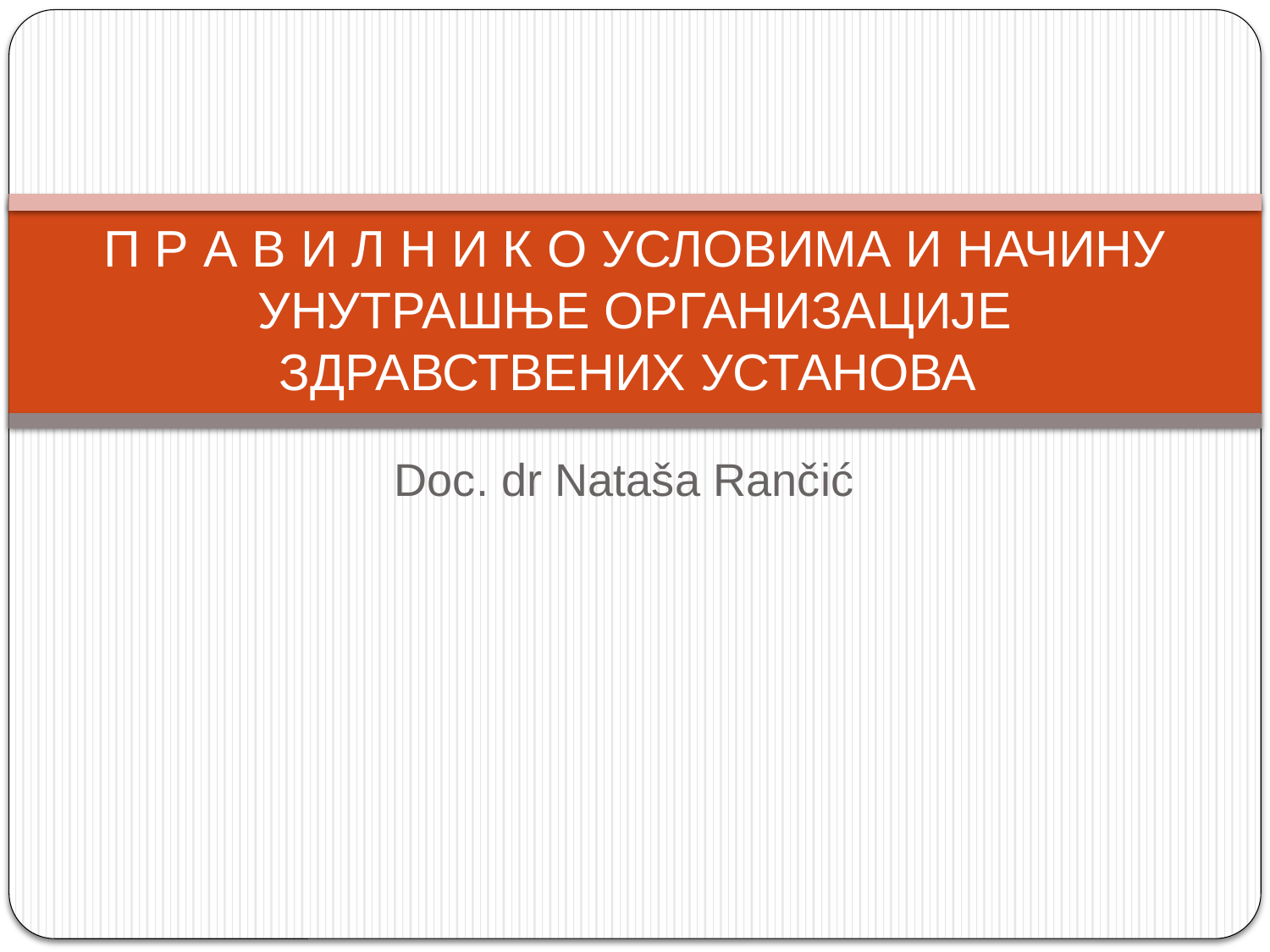

# П Р А В И Л Н И К О УСЛОВИМА И НАЧИНУ УНУТРАШЊЕ ОРГАНИЗАЦИЈЕ ЗДРАВСТВEНИХ УСТАНОВА
Doc. dr Nataša Rančić